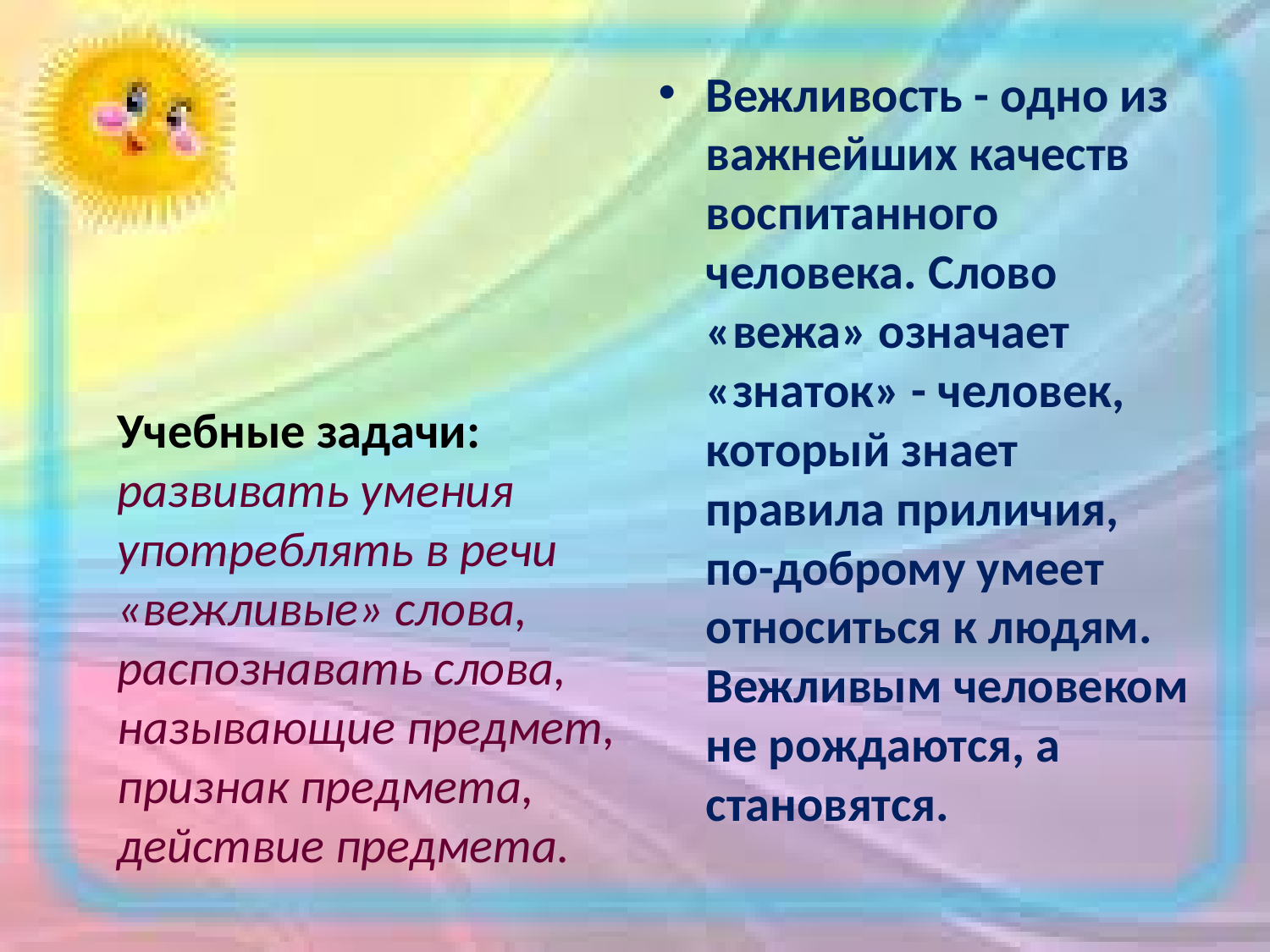

Вежливость - одно из важнейших качеств воспитанного человека. Слово «вежа» означает «знаток» - человек, который знает правила приличия, по-доброму умеет относиться к людям. Вежливым человеком не рождаются, а становятся.

Учебные задачи: развивать умения употреблять в речи «вежливые» слова, распознавать слова, называющие предмет, признак предмета,  действие предмета.